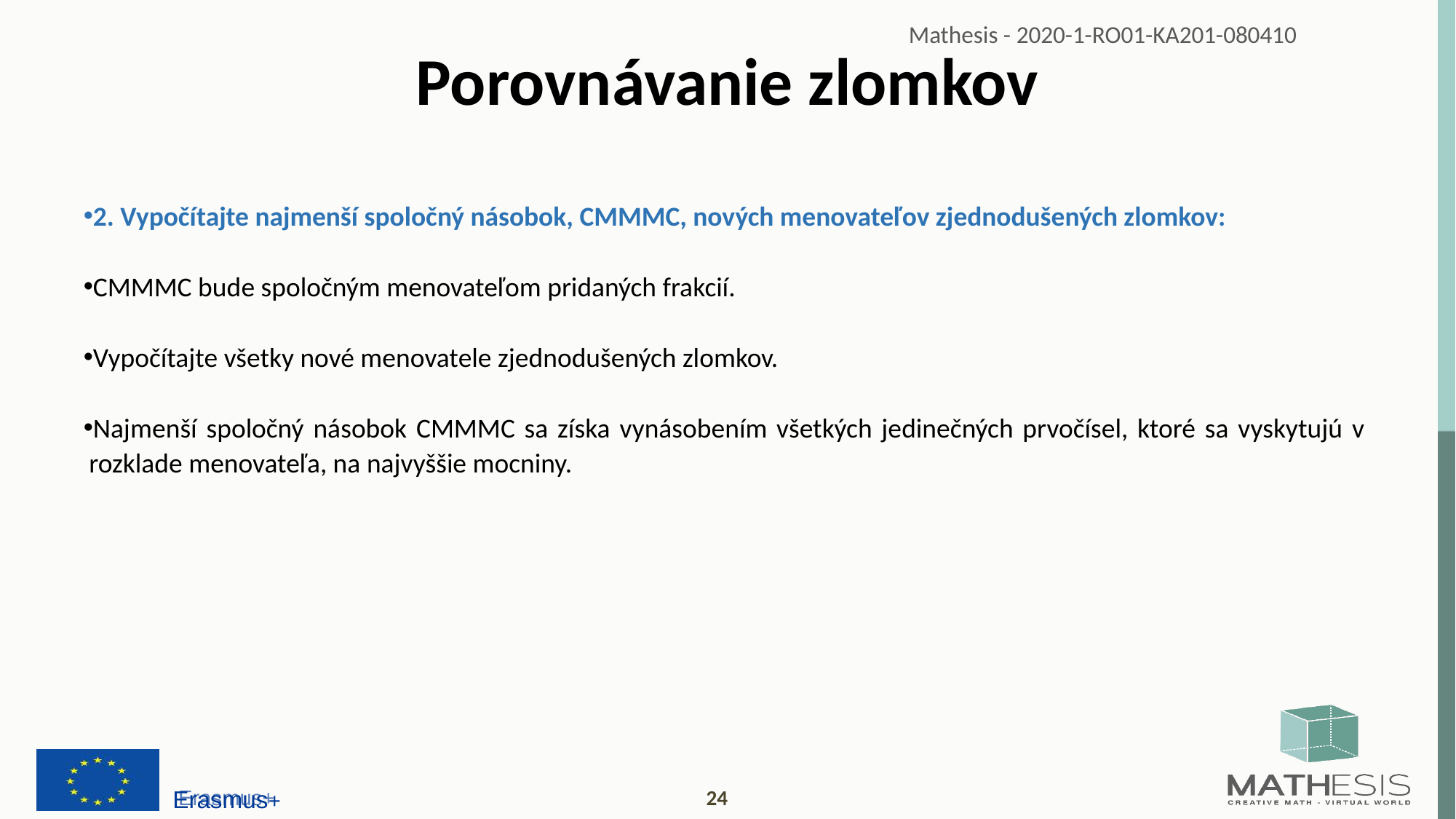

# Porovnávanie zlomkov
2. Vypočítajte najmenší spoločný násobok, CMMMC, nových menovateľov zjednodušených zlomkov:
CMMMC bude spoločným menovateľom pridaných frakcií.
Vypočítajte všetky nové menovatele zjednodušených zlomkov.
Najmenší spoločný násobok CMMMC sa získa vynásobením všetkých jedinečných prvočísel, ktoré sa vyskytujú v rozklade menovateľa, na najvyššie mocniny.